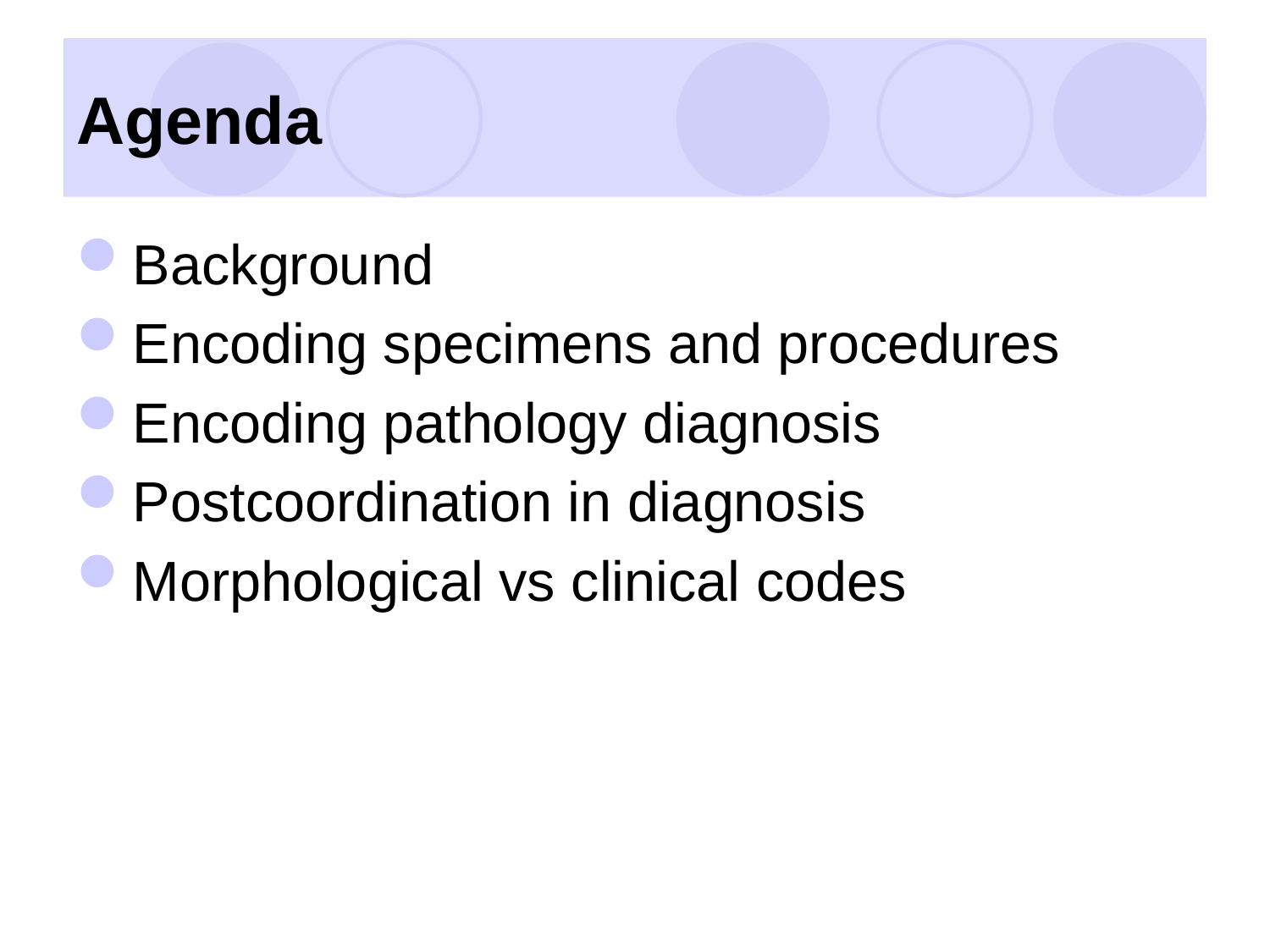

# Agenda
Background
Encoding specimens and procedures
Encoding pathology diagnosis
Postcoordination in diagnosis
Morphological vs clinical codes